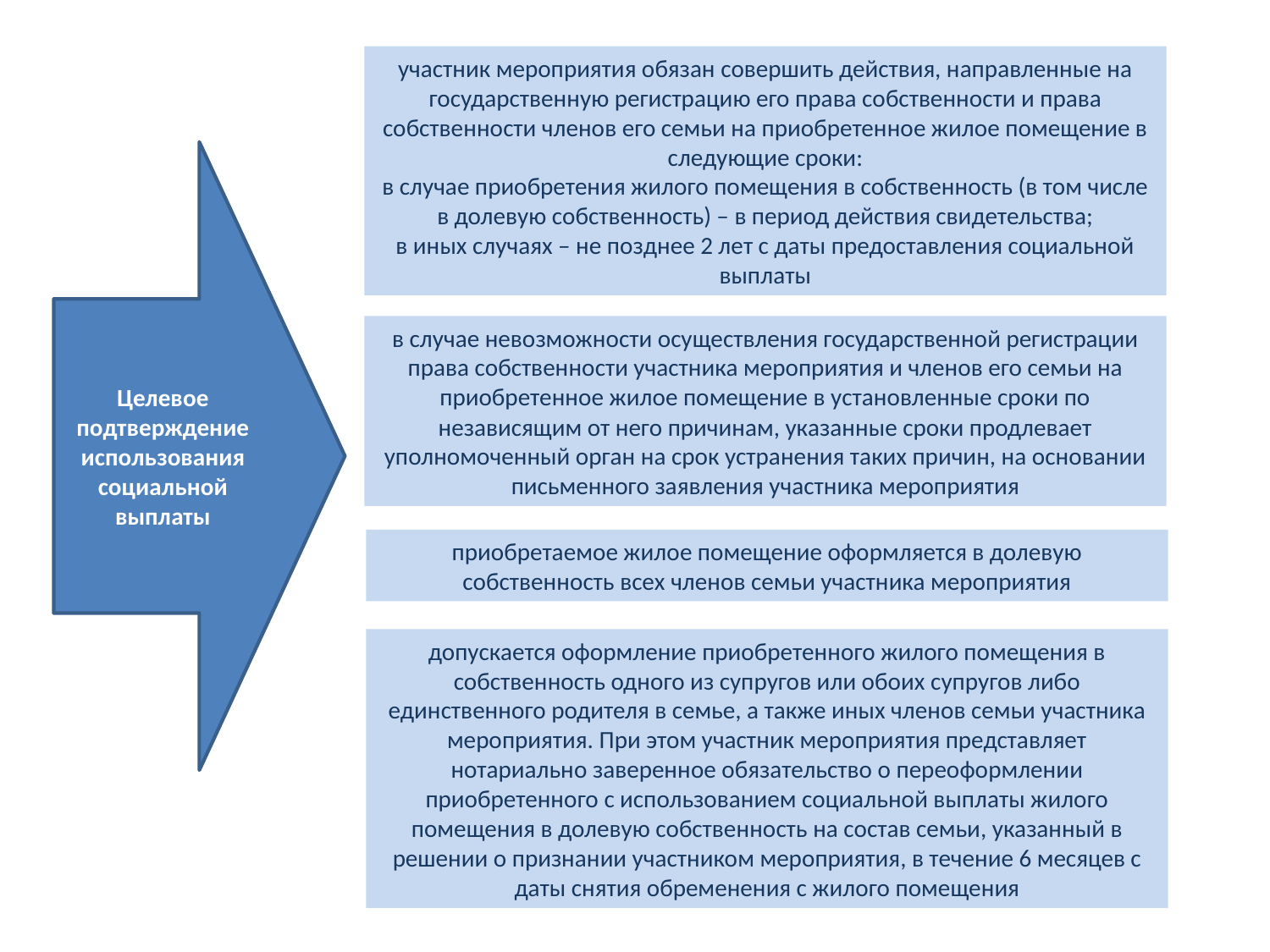

участник мероприятия обязан совершить действия, направленные на государственную регистрацию его права собственности и права собственности членов его семьи на приобретенное жилое помещение в следующие сроки:
в случае приобретения жилого помещения в собственность (в том числе в долевую собственность) – в период действия свидетельства;
в иных случаях – не позднее 2 лет с даты предоставления социальной выплаты
Целевое подтверждение использования социальной выплаты
в случае невозможности осуществления государственной регистрации права собственности участника мероприятия и членов его семьи на приобретенное жилое помещение в установленные сроки по независящим от него причинам, указанные сроки продлевает уполномоченный орган на срок устранения таких причин, на основании письменного заявления участника мероприятия
приобретаемое жилое помещение оформляется в долевую собственность всех членов семьи участника мероприятия
допускается оформление приобретенного жилого помещения в собственность одного из супругов или обоих супругов либо единственного родителя в семье, а также иных членов семьи участника мероприятия. При этом участник мероприятия представляет нотариально заверенное обязательство о переоформлении приобретенного с использованием социальной выплаты жилого помещения в долевую собственность на состав семьи, указанный в решении о признании участником мероприятия, в течение 6 месяцев с даты снятия обременения с жилого помещения